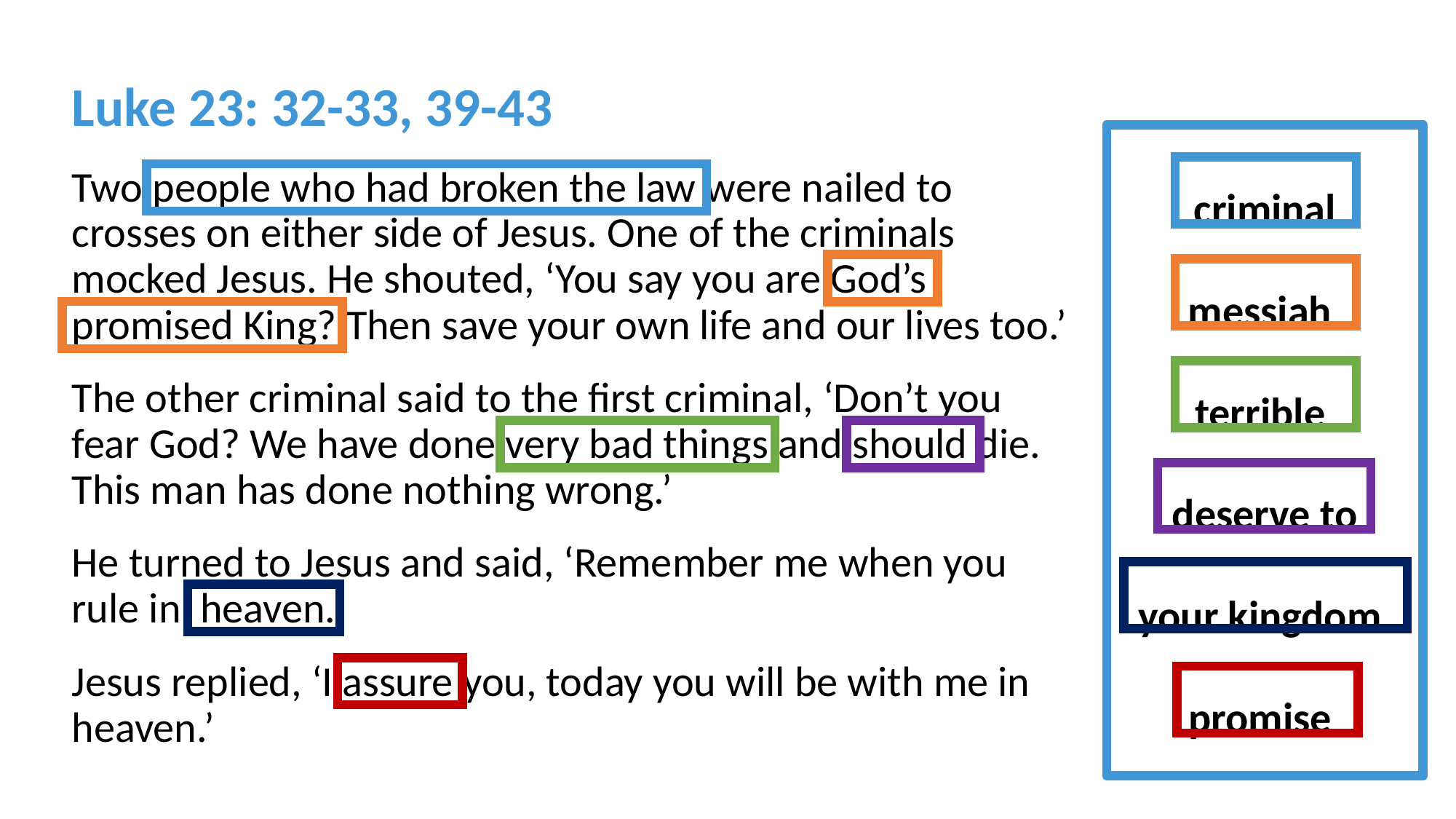

Luke 23: 32-33, 39-43
Two people who had broken the law were nailed to crosses on either side of Jesus. One of the criminals mocked Jesus. He shouted, ‘You say you are God’s promised King? Then save your own life and our lives too.’
The other criminal said to the first criminal, ‘Don’t you fear God? We have done very bad things and should die. This man has done nothing wrong.’
He turned to Jesus and said, ‘Remember me when you rule in  heaven.’
Jesus replied, ‘I assure you, today you will be with me in heaven.’
criminal
messiah
terrible
deserve to
your kingdom
promise